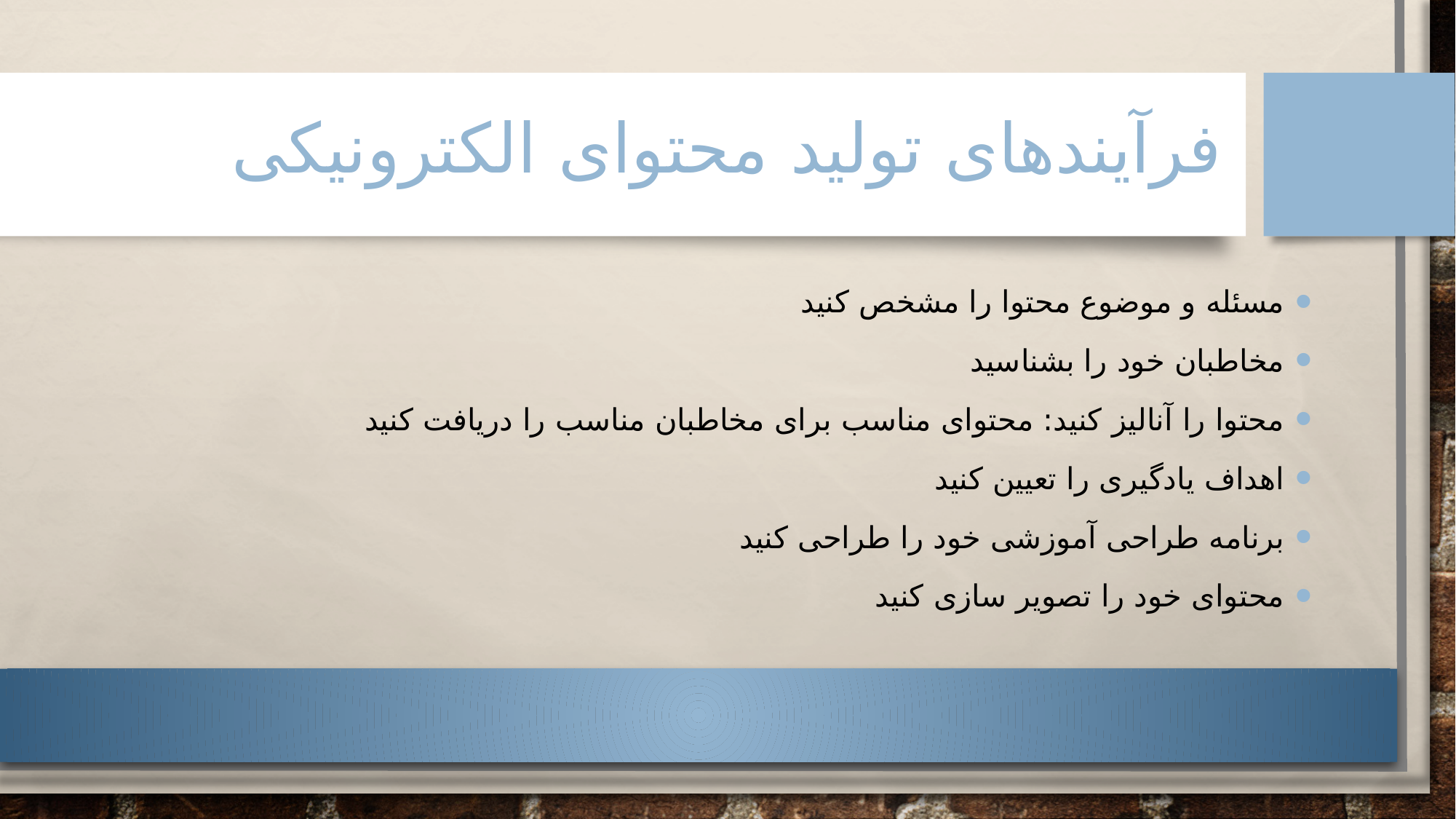

# فرآیندهای تولید محتوای الکترونیکی
مسئله و موضوع محتوا را مشخص کنید
مخاطبان خود را بشناسید
محتوا را آنالیز کنید: محتوای مناسب برای مخاطبان مناسب را دریافت کنید
اهداف یادگیری را تعیین کنید
برنامه طراحی آموزشی خود را طراحی کنید
محتوای خود را تصویر سازی کنید